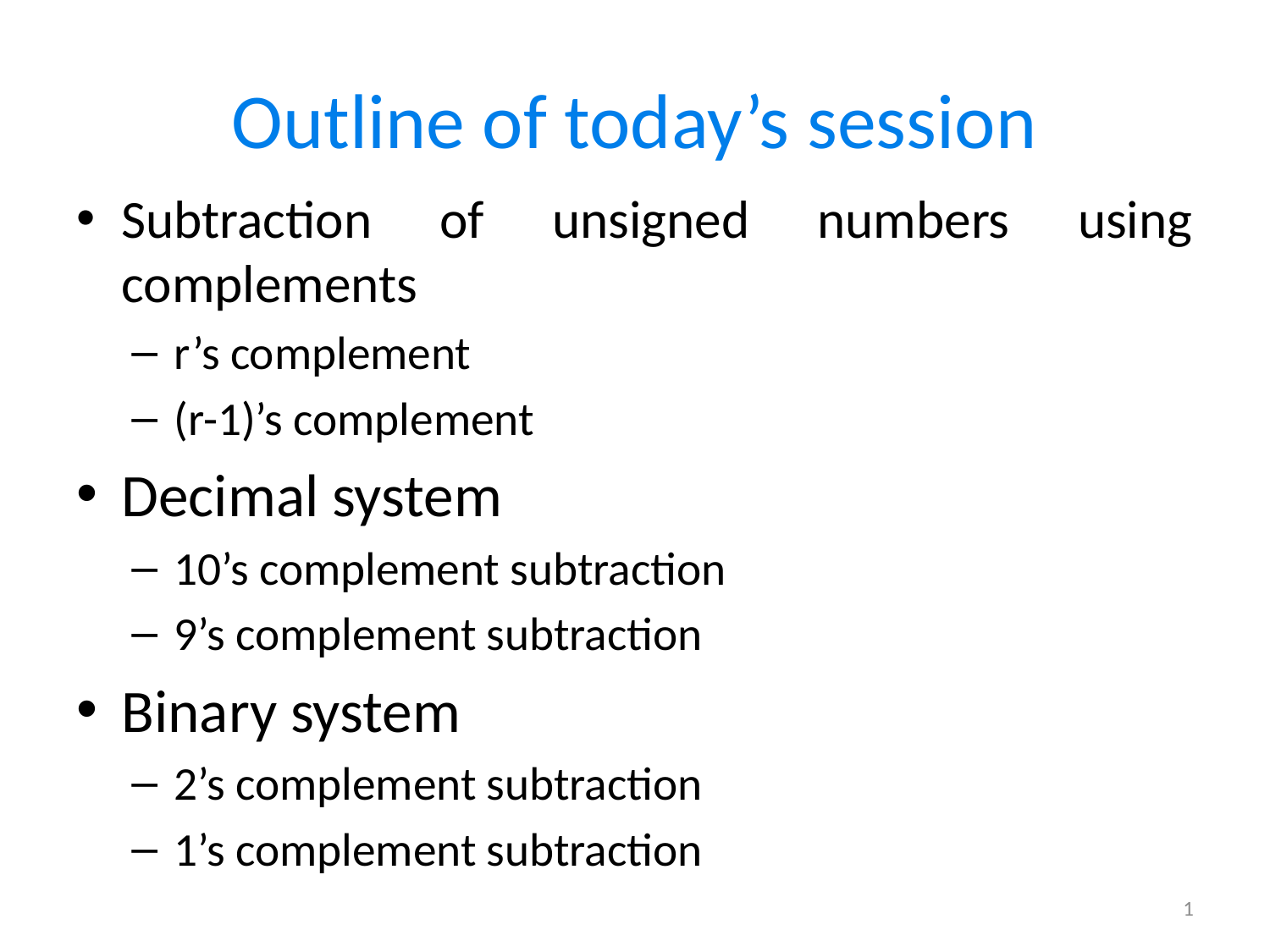

# Outline of today’s session
Subtraction of unsigned numbers using complements
r’s complement
(r-1)’s complement
Decimal system
10’s complement subtraction
9’s complement subtraction
Binary system
2’s complement subtraction
1’s complement subtraction

1